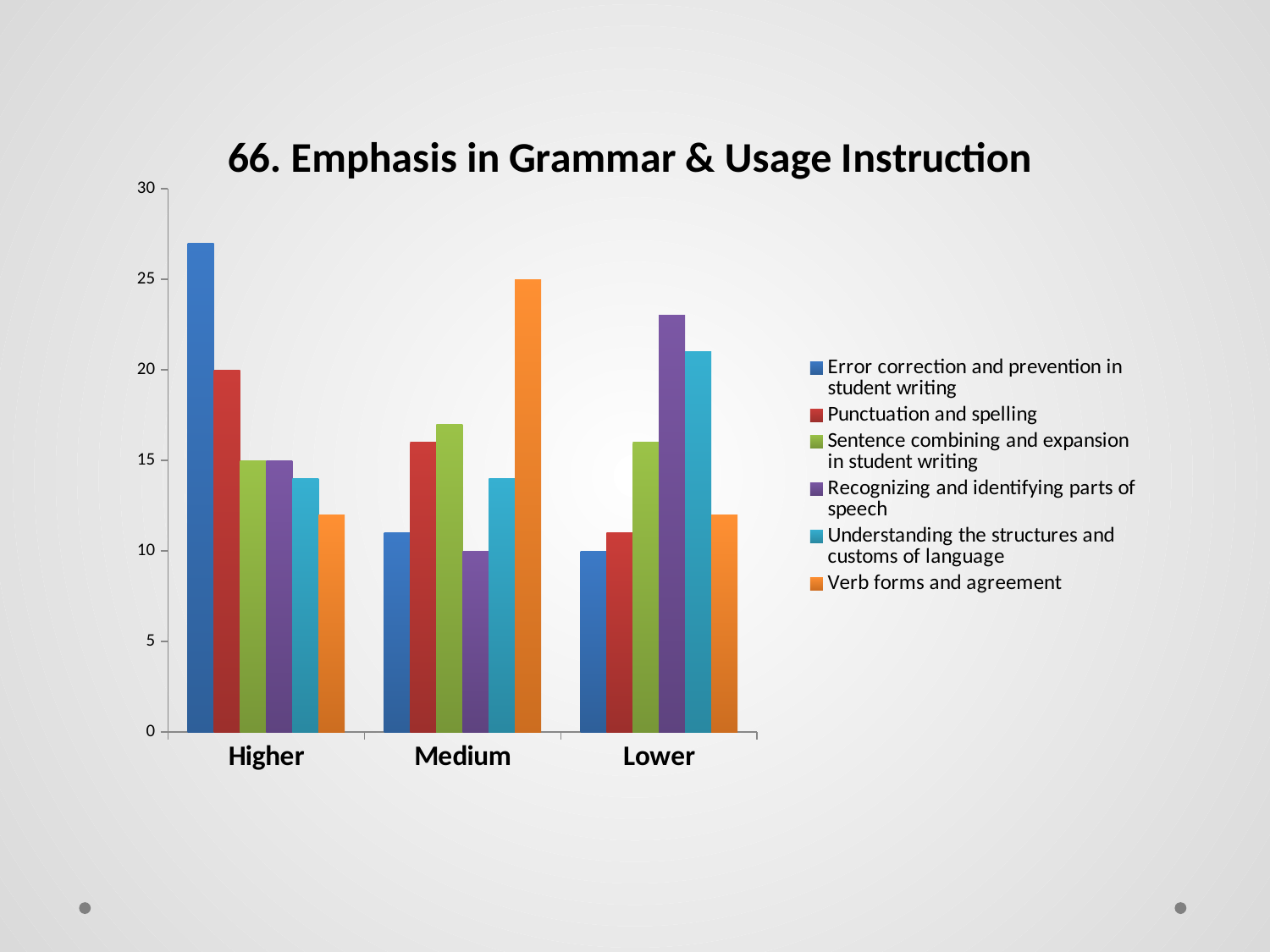

### Chart: 66. Emphasis in Grammar & Usage Instruction

| Category | Error correction and prevention in student writing | Punctuation and spelling | Sentence combining and expansion in student writing | Recognizing and identifying parts of speech | Understanding the structures and customs of language | Verb forms and agreement |
|---|---|---|---|---|---|---|
| Higher | 27.0 | 20.0 | 15.0 | 15.0 | 14.0 | 12.0 |
| Medium | 11.0 | 16.0 | 17.0 | 10.0 | 14.0 | 25.0 |
| Lower | 10.0 | 11.0 | 16.0 | 23.0 | 21.0 | 12.0 |